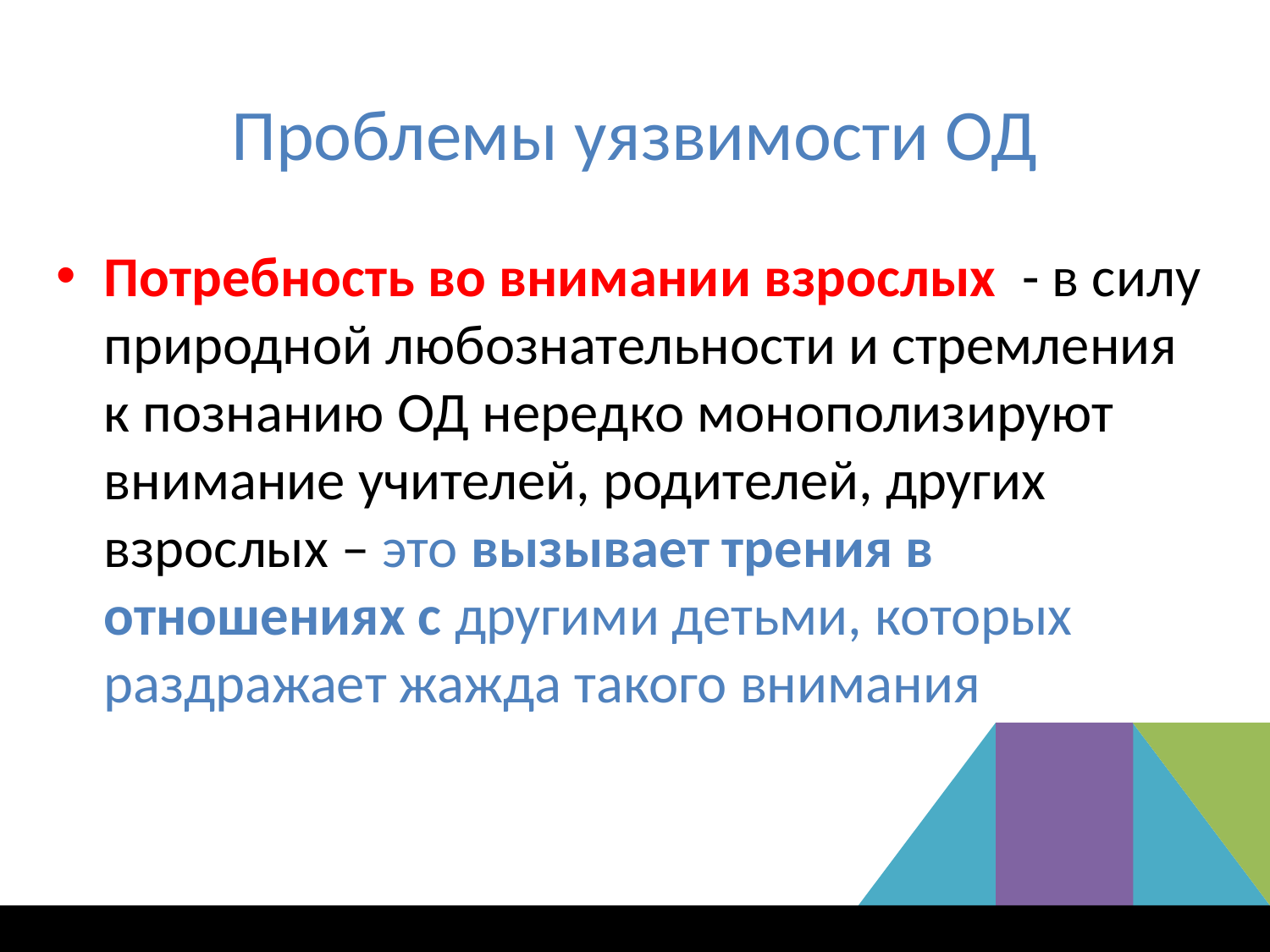

# Проблемы уязвимости ОД
Потребность во внимании взрослых  - в силу природной любознательности и стремления к познанию ОД нередко монополизируют внимание учителей, родителей, других взрослых – это вызывает трения в отношениях с другими детьми, которых раздражает жажда такого внимания